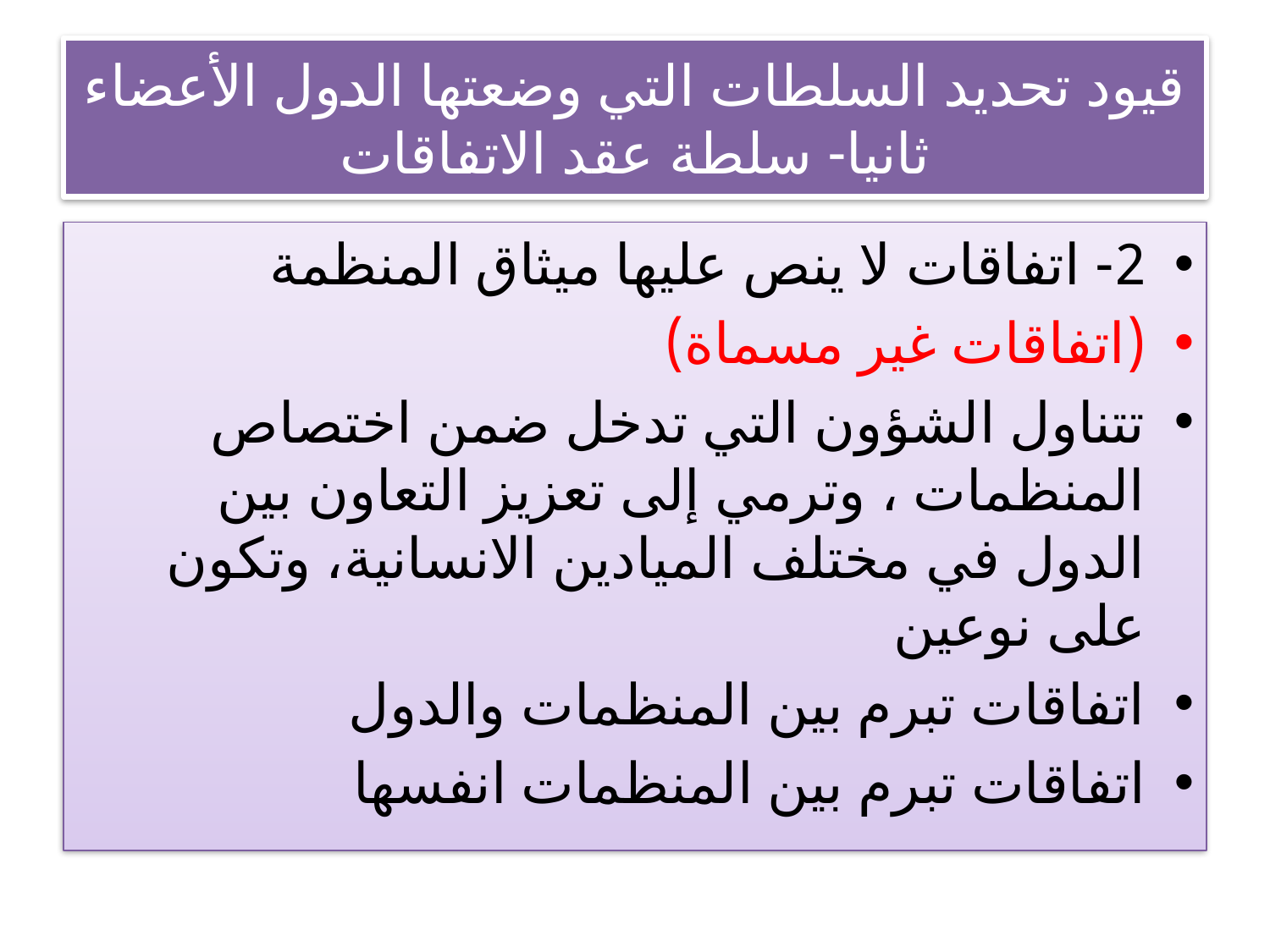

# قيود تحديد السلطات التي وضعتها الدول الأعضاء ثانيا- سلطة عقد الاتفاقات
2- اتفاقات لا ينص عليها ميثاق المنظمة
(اتفاقات غير مسماة)
تتناول الشؤون التي تدخل ضمن اختصاص المنظمات ، وترمي إلى تعزيز التعاون بين الدول في مختلف الميادين الانسانية، وتكون على نوعين
اتفاقات تبرم بين المنظمات والدول
اتفاقات تبرم بين المنظمات انفسها